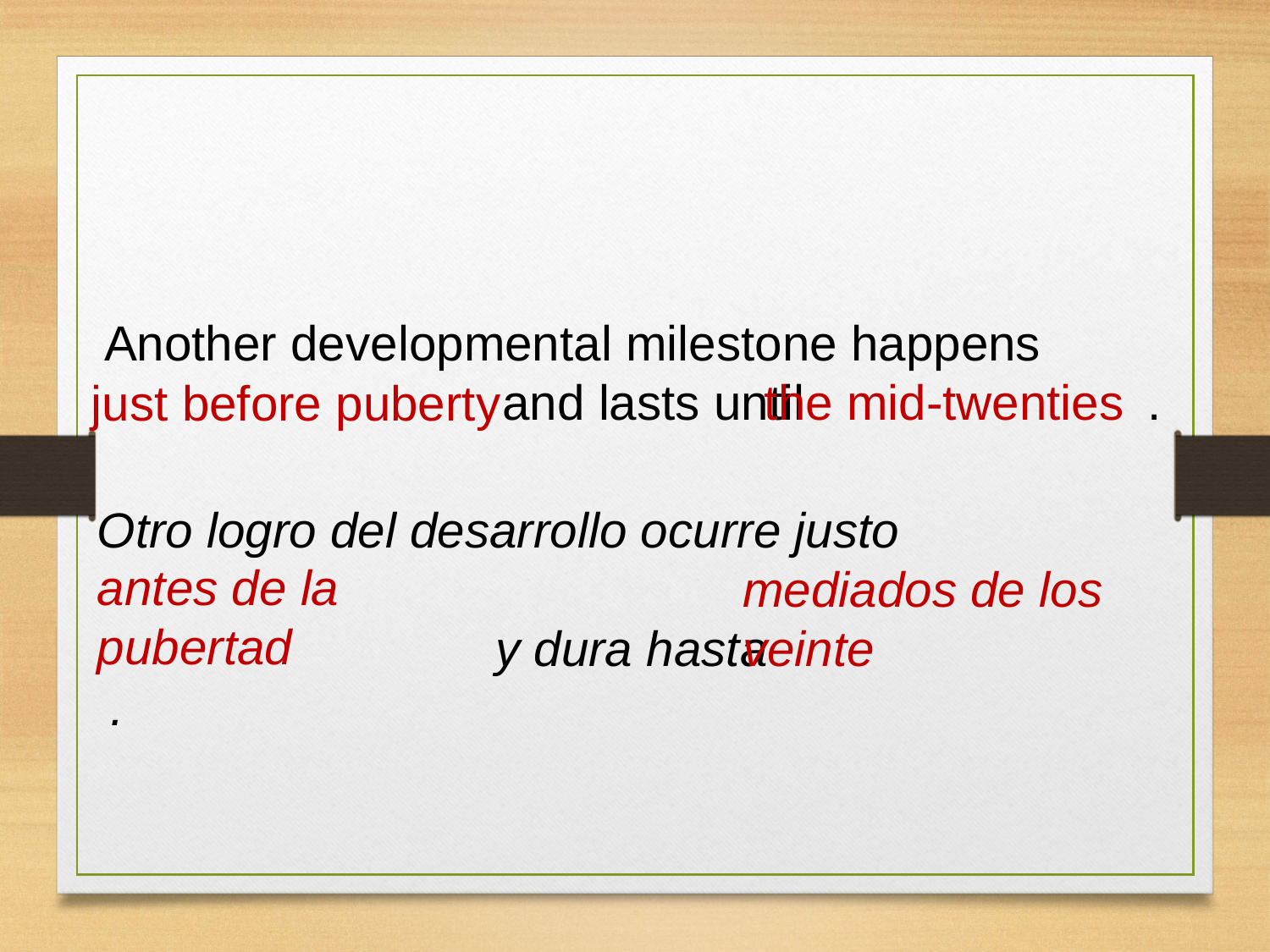

Another developmental milestone happens
                             and lasts until                         .
the mid-twenties
just before puberty
Otro logro del desarrollo ocurre justo
                             y dura hasta                                .
antes de la pubertad
mediados de los veinte